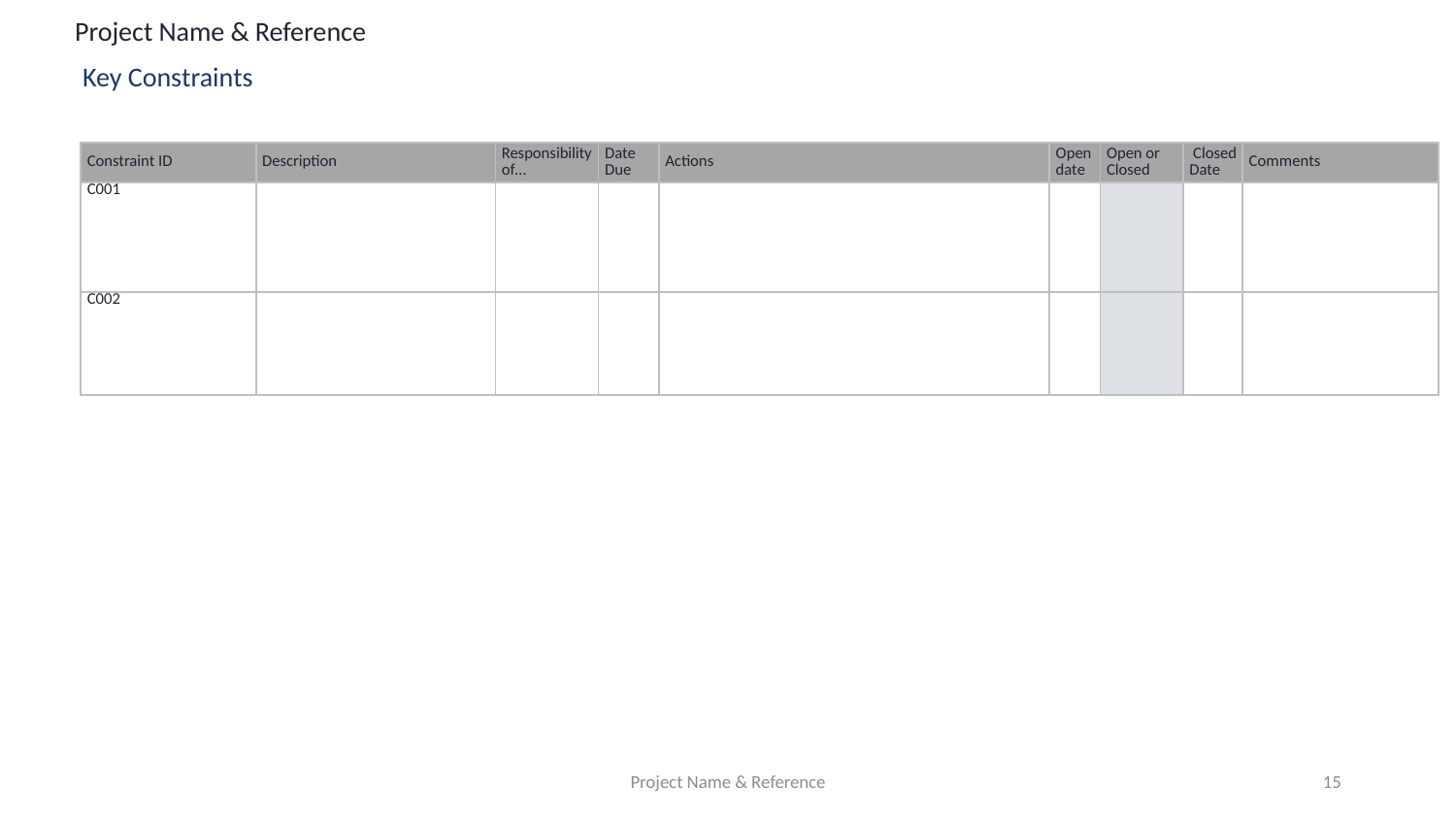

Project Name & Reference
Key Constraints
| Constraint ID | Description | Responsibility of… | Date Due | Actions | Open date | Open or Closed | Closed Date | Comments |
| --- | --- | --- | --- | --- | --- | --- | --- | --- |
| C001 |  |  |  |  |  |  |  |  |
| C002 |  |  |  |  |  |  |  |  |
Project Name & Reference
15